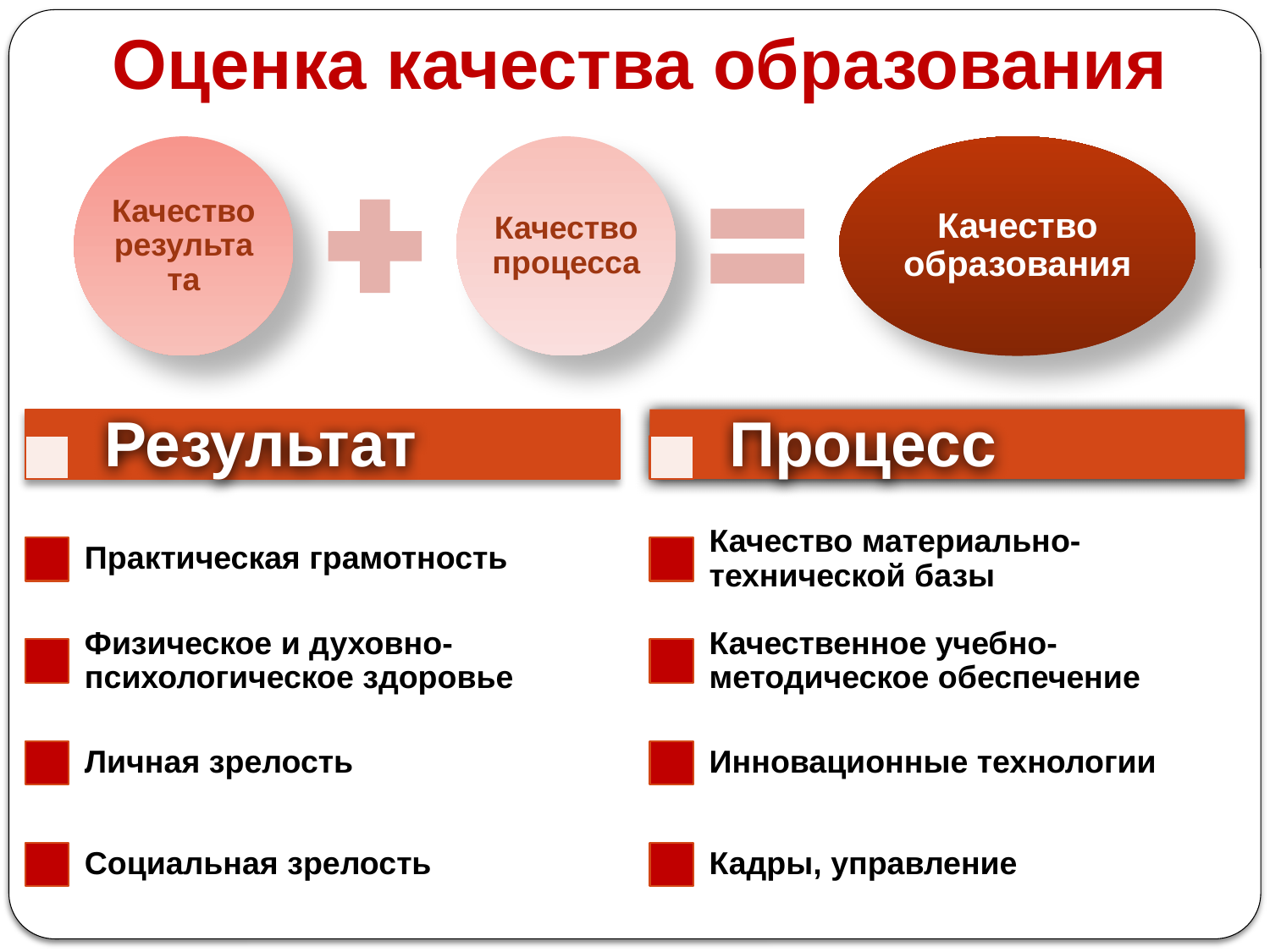

# Оценка качества образования
Качество результата

Качество процесса

Качество образования
Результат
Практическая грамотность
Физическое и духовно-психологическое здоровье
Личная зрелость
Социальная зрелость
Процесс
Качество материально-технической базы
Качественное учебно-методическое обеспечение
Инновационные технологии
Кадры, управление